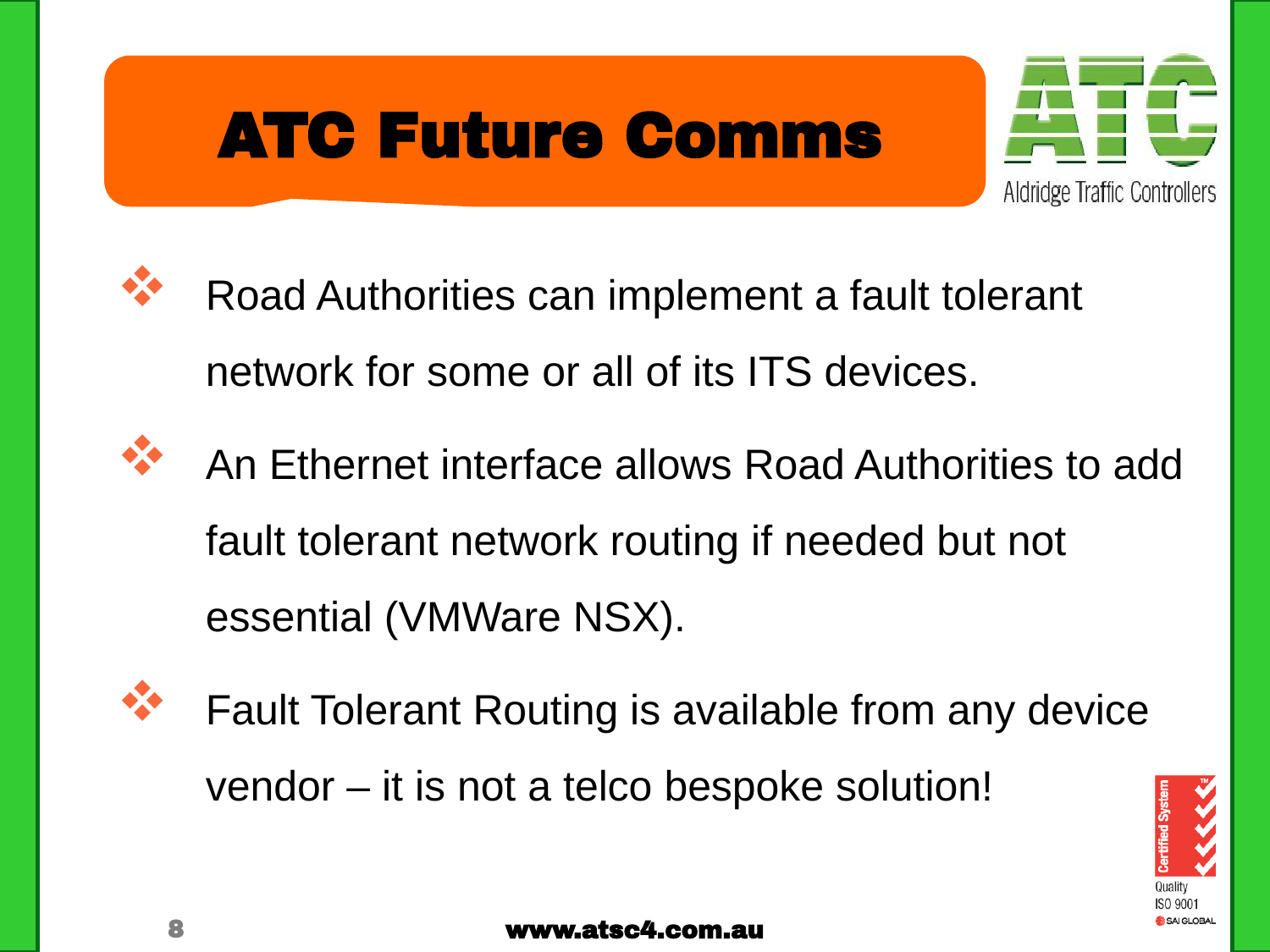

# ATC Future Comms
Road Authorities can implement a fault tolerant network for some or all of its ITS devices.
An Ethernet interface allows Road Authorities to add fault tolerant network routing if needed but not essential (VMWare NSX).
Fault Tolerant Routing is available from any device vendor – it is not a telco bespoke solution!

www.atsc4.com.au
8